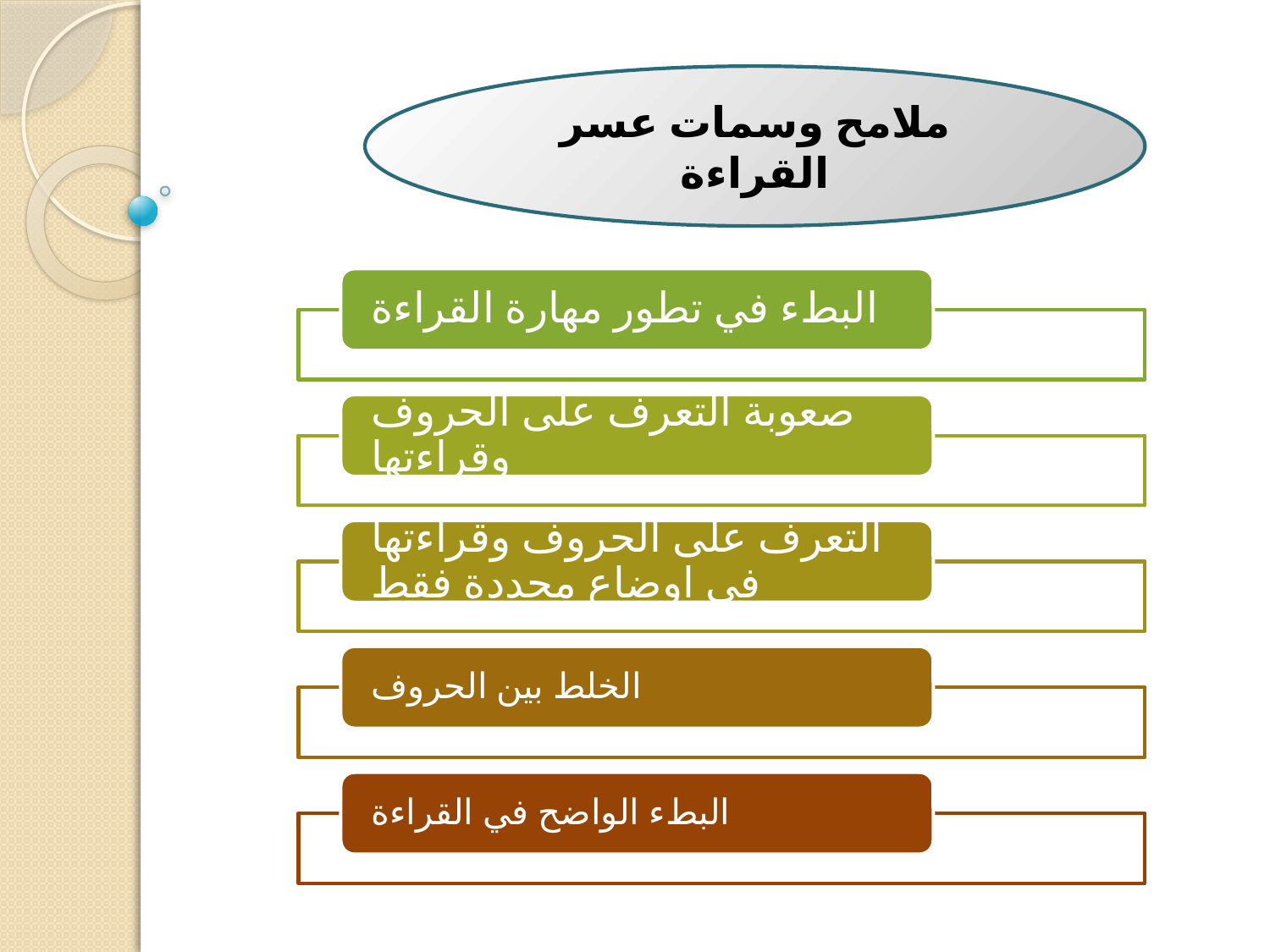

ملامح وسمات عسر القراءة
البطء في تطور مهارة القراءة
صعوبة التعرف على الحروف وقراءتها
التعرف على الحروف وقراءتها في اوضاع محددة فقط
الخلط بين الحروف
البطء الواضح في القراءة